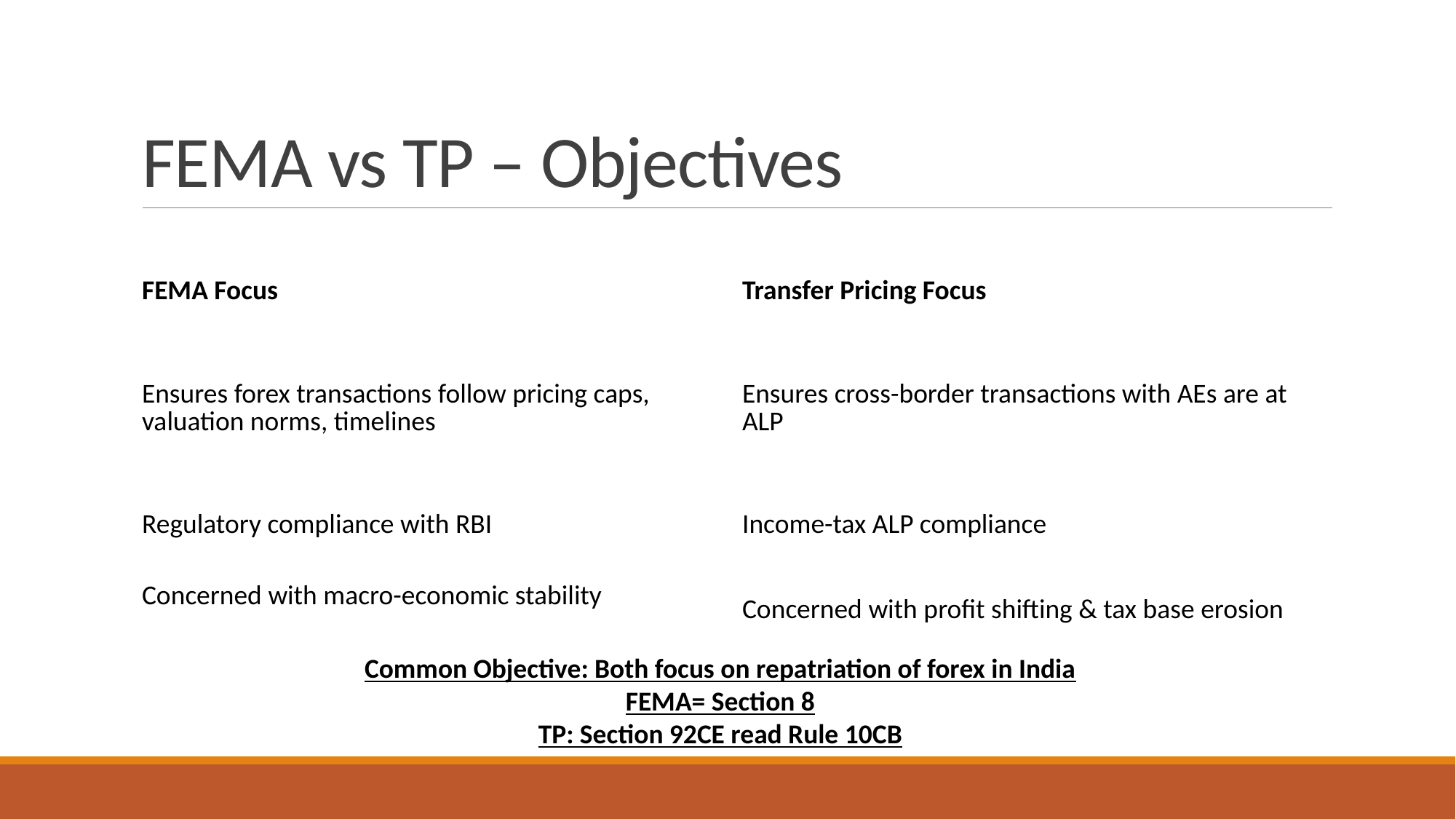

# FEMA vs TP – Objectives
| FEMA Focus | Transfer Pricing Focus |
| --- | --- |
| Ensures forex transactions follow pricing caps, valuation norms, timelines | Ensures cross-border transactions with AEs are at ALP |
| Regulatory compliance with RBI | Income-tax ALP compliance |
| Concerned with macro-economic stability | Concerned with profit shifting & tax base erosion |
Common Objective: Both focus on repatriation of forex in India
FEMA= Section 8
TP: Section 92CE read Rule 10CB